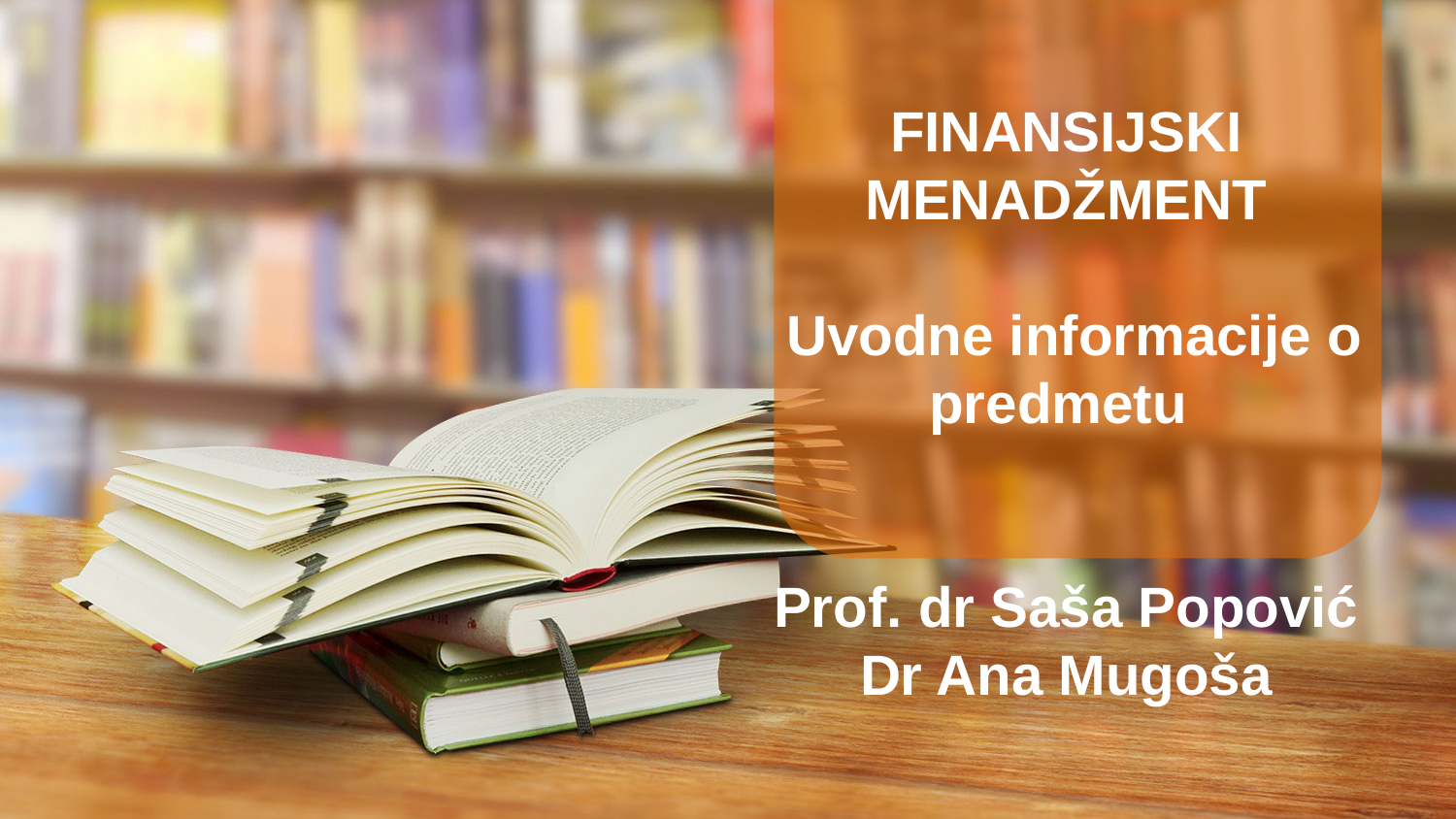

FINANSIJSKI MENADŽMENT
 Uvodne informacije o predmetu

Prof. dr Saša Popović
Dr Ana Mugoša